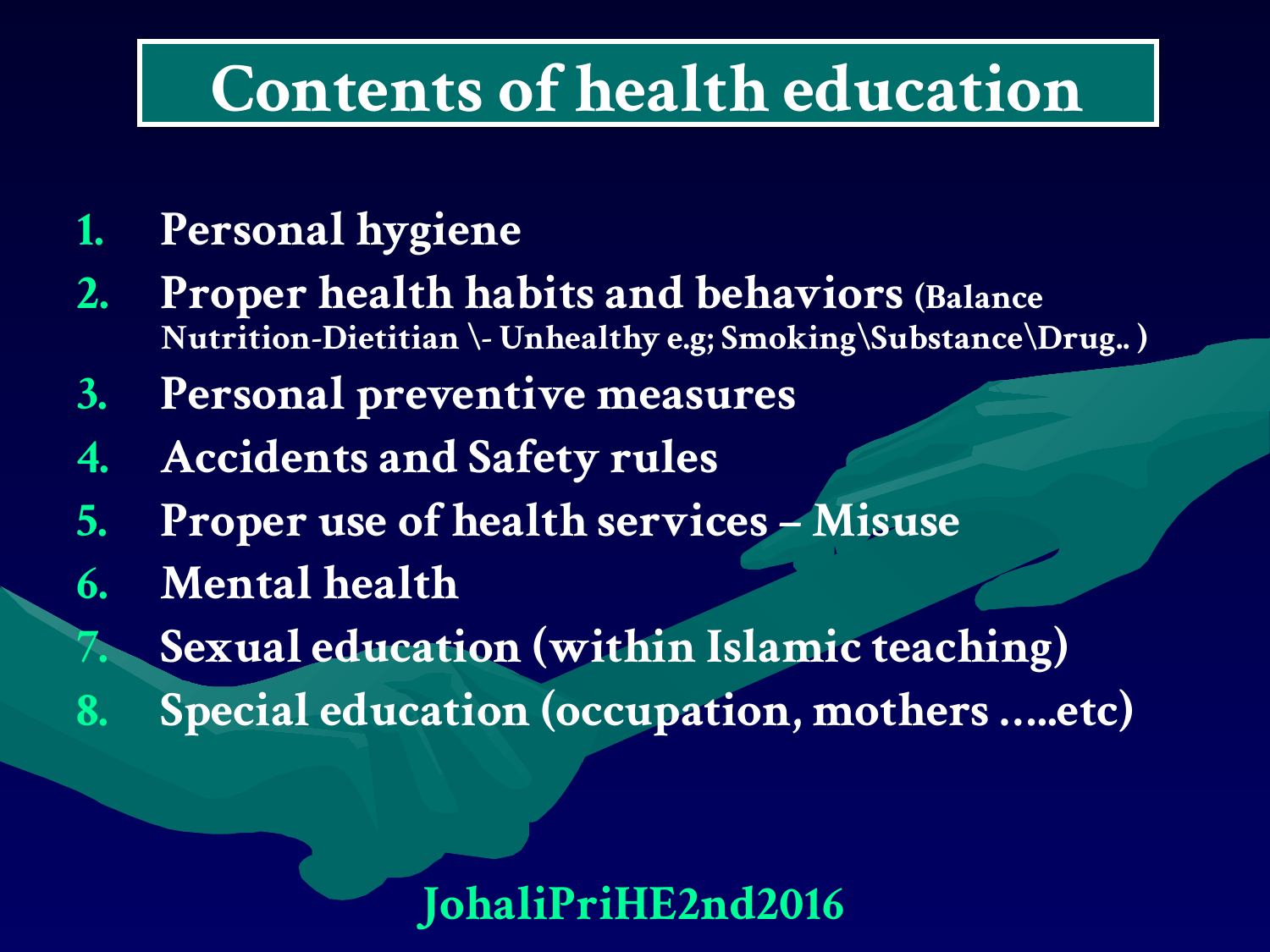

# Contents of health education
Personal hygiene
Proper health habits and behaviors (Balance Nutrition-Dietitian \- Unhealthy e.g; Smoking\Substance\Drug.. )
Personal preventive measures
Accidents and Safety rules
Proper use of health services – Misuse
Mental health
Sexual education (within Islamic teaching)
Special education (occupation, mothers …..etc)
JohaliPriHE2nd2016